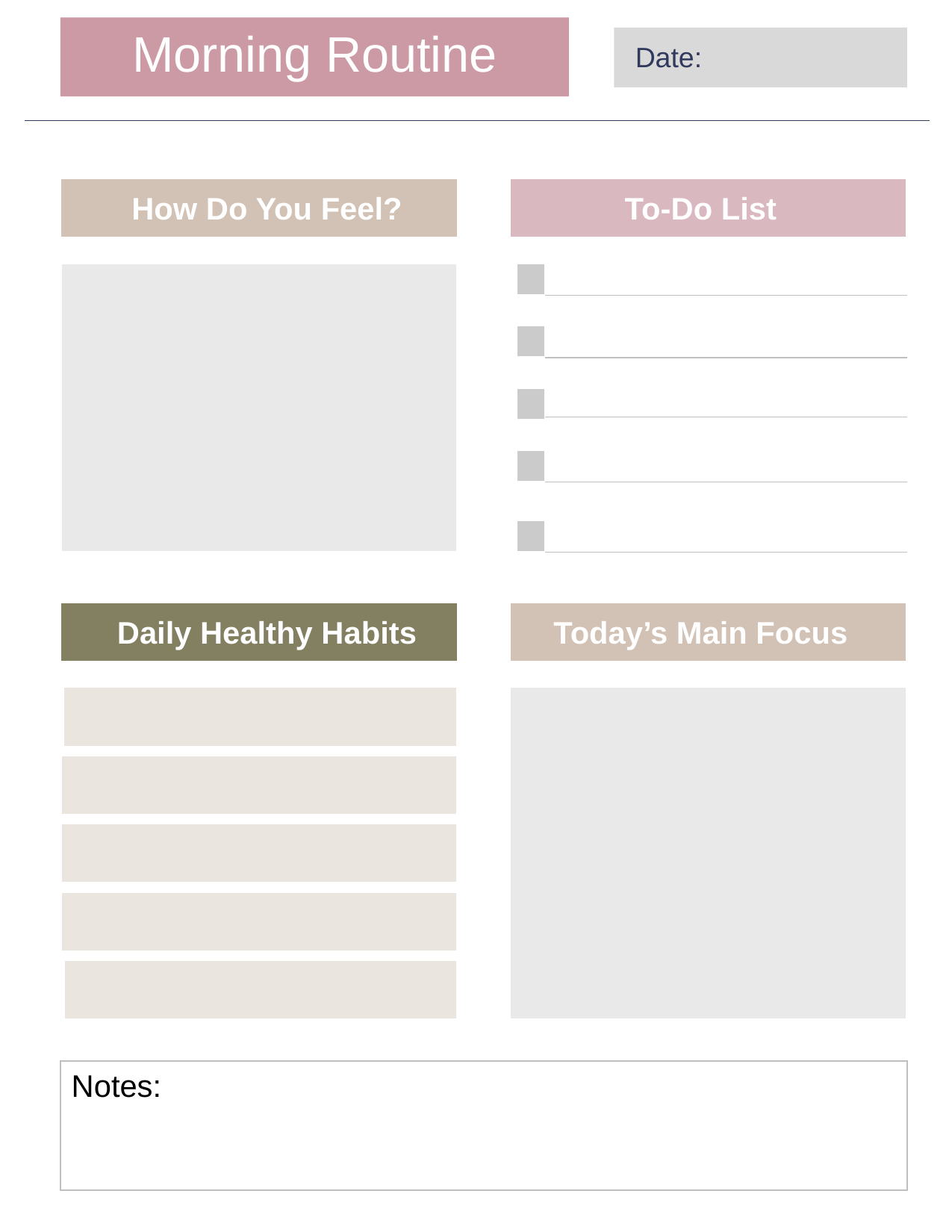

Morning Routine

Date:

How Do You Feel?
To-Do List

Daily Healthy Habits
Today’s Main Focus

Notes: